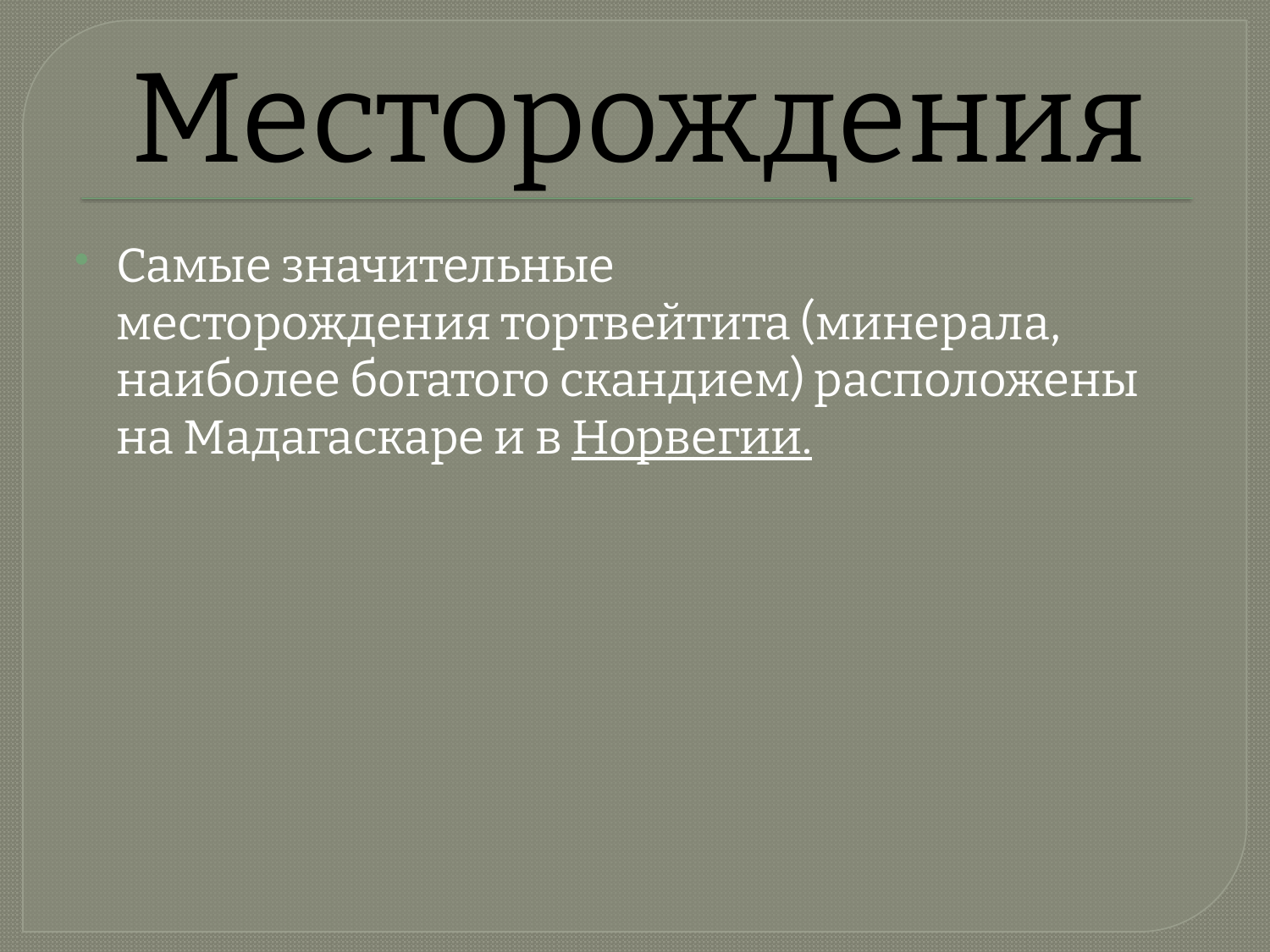

# Месторождения
Самые значительные месторождения тортвейтита (минерала, наиболее богатого скандием) расположены на Мадагаскаре и в Норвегии.